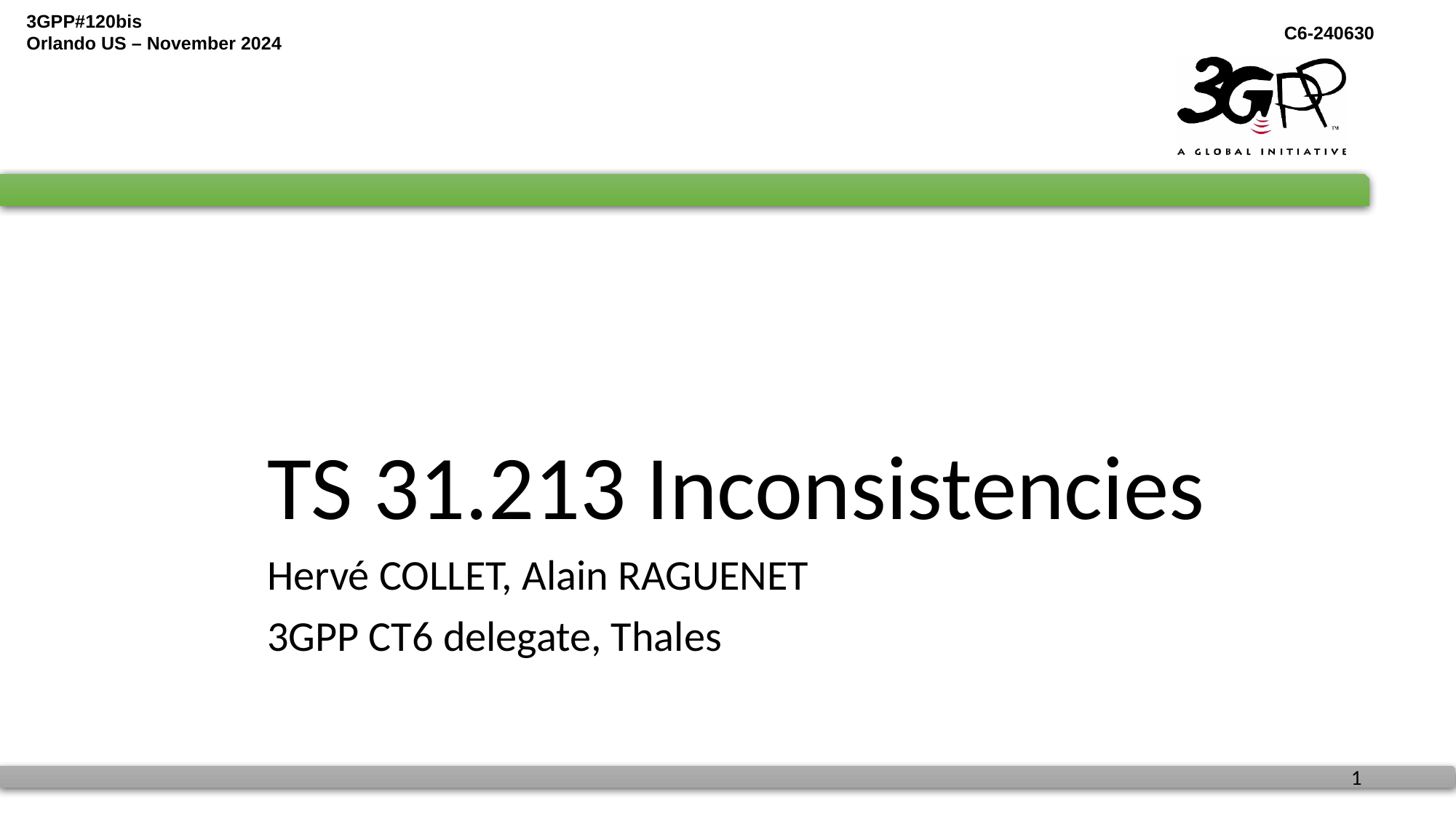

# TS 31.213 Inconsistencies
Hervé COLLET, Alain RAGUENET
3GPP CT6 delegate, Thales